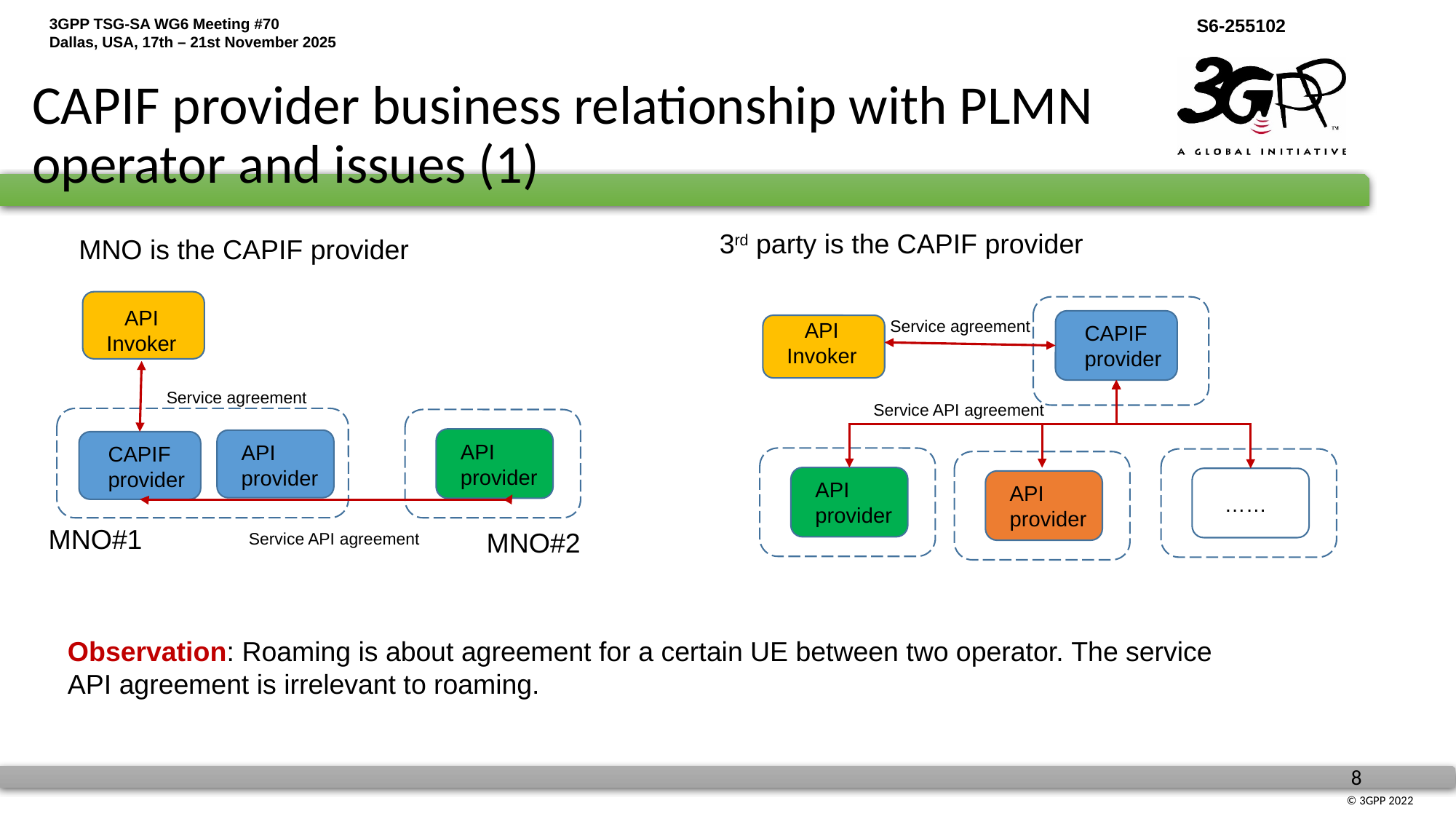

# CAPIF provider business relationship with PLMN operator and issues (1)
3rd party is the CAPIF provider
MNO is the CAPIF provider

API Invoker
Service agreement

API Invoker
CAPIF provider

Service agreement
Service API agreement

API provider
API provider
CAPIF provider

API provider
API provider
……
MNO#1
MNO#2
Service API agreement
Observation: Roaming is about agreement for a certain UE between two operator. The service API agreement is irrelevant to roaming.